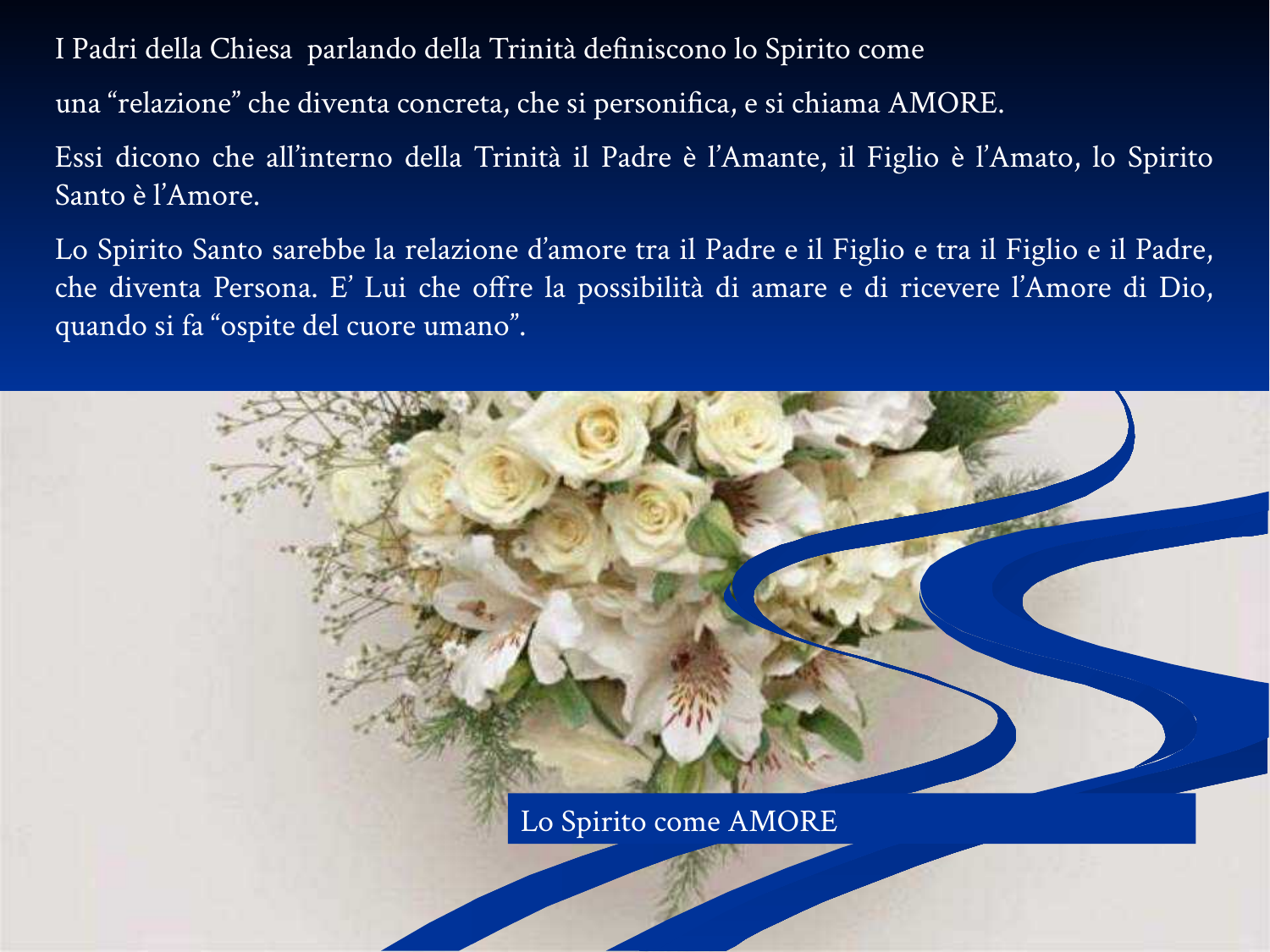

I Padri della Chiesa  parlando della Trinità definiscono lo Spirito come
una “relazione” che diventa concreta, che si personifica, e si chiama AMORE.
Essi dicono che all’interno della Trinità il Padre è l’Amante, il Figlio è l’Amato, lo Spirito Santo è l’Amore.
Lo Spirito Santo sarebbe la relazione d’amore tra il Padre e il Figlio e tra il Figlio e il Padre, che diventa Persona. E’ Lui che offre la possibilità di amare e di ricevere l’Amore di Dio, quando si fa “ospite del cuore umano”.
Lo Spirito come AMORE